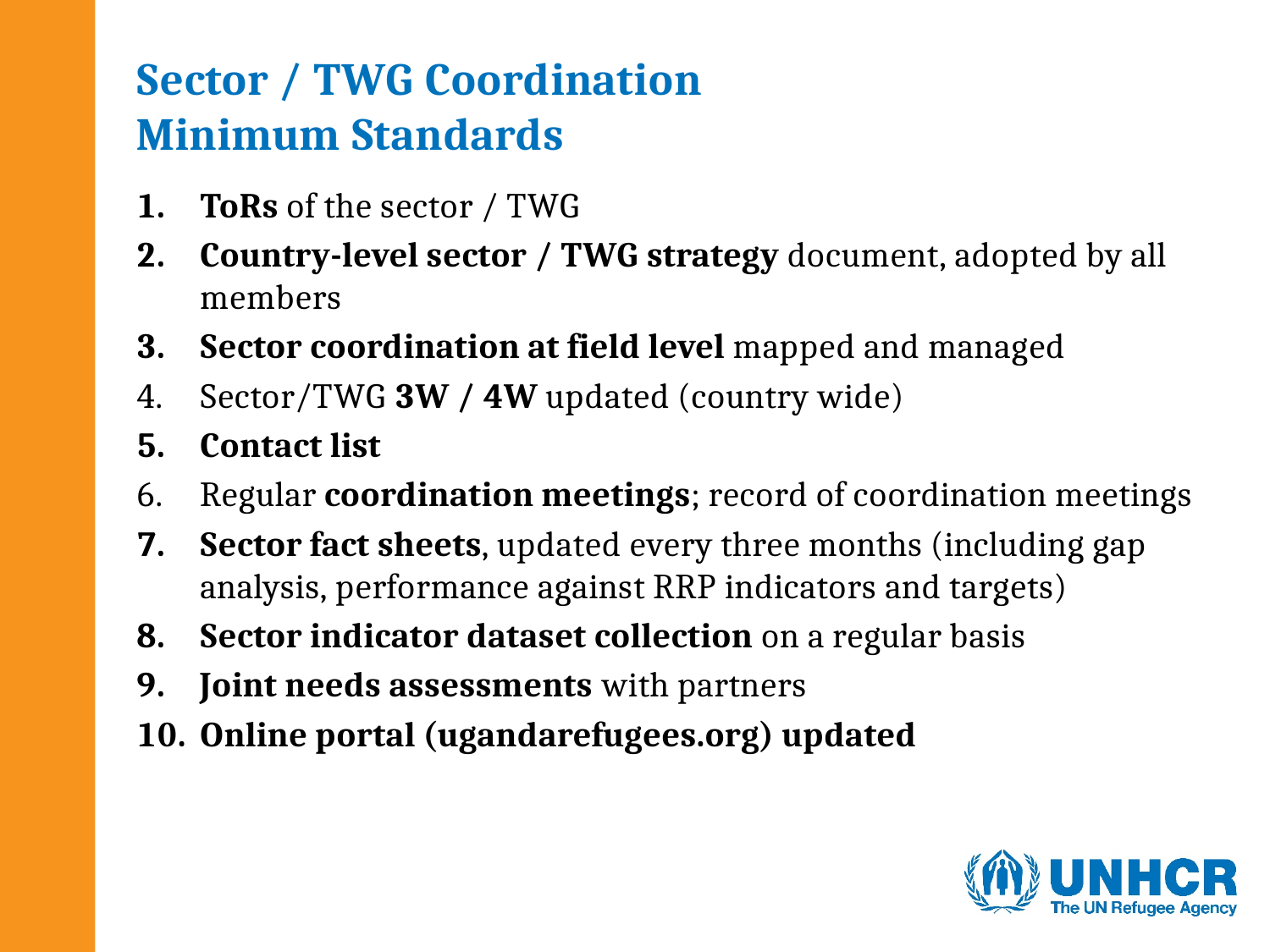

# Sector / TWG Coordination Minimum Standards
ToRs of the sector / TWG
Country-level sector / TWG strategy document, adopted by all members
Sector coordination at field level mapped and managed
Sector/TWG 3W / 4W updated (country wide)
Contact list
Regular coordination meetings; record of coordination meetings
Sector fact sheets, updated every three months (including gap analysis, performance against RRP indicators and targets)
Sector indicator dataset collection on a regular basis
Joint needs assessments with partners
Online portal (ugandarefugees.org) updated